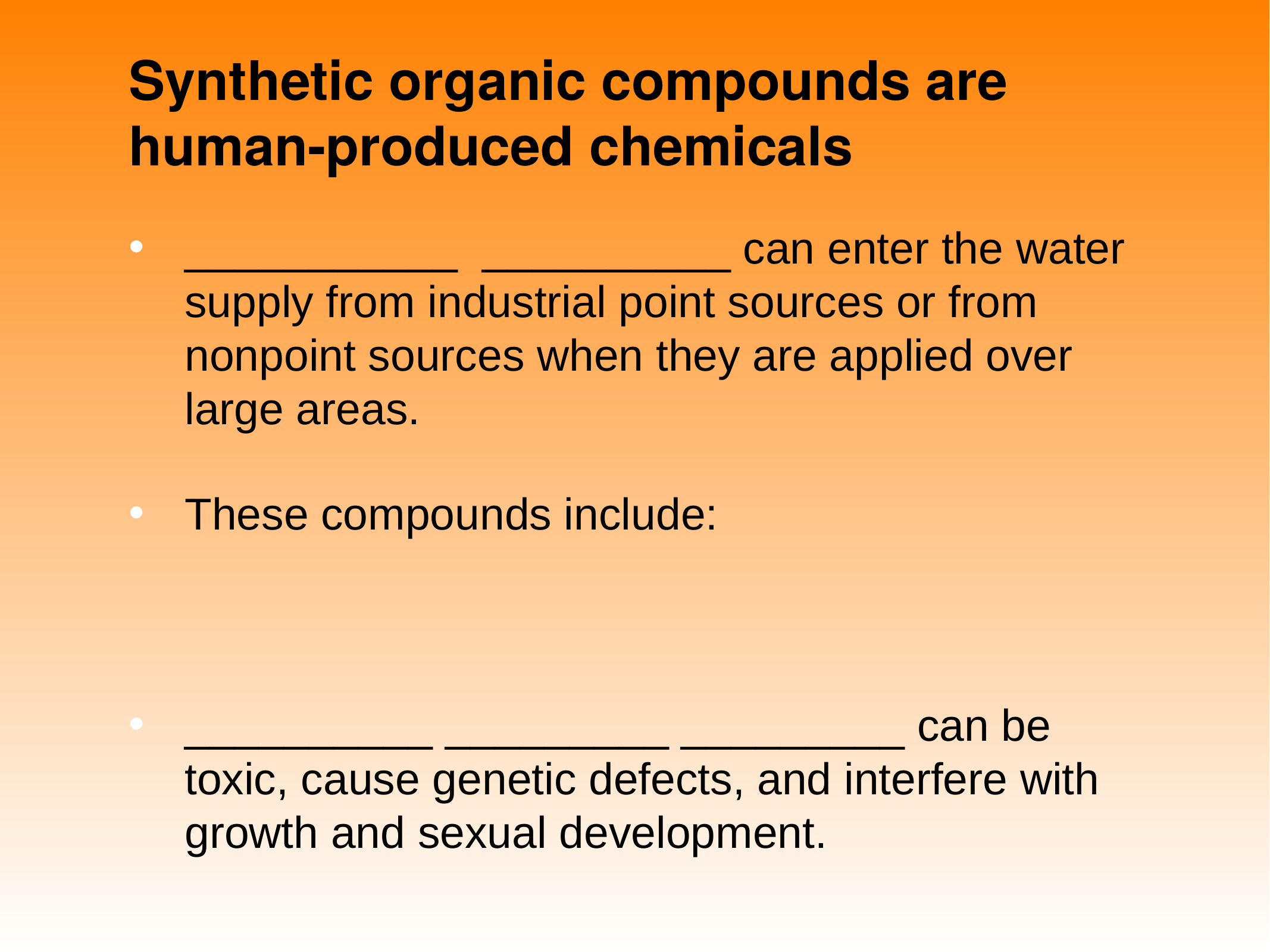

# Synthetic organic compounds are human-produced chemicals
___________  __________ can enter the water supply from industrial point sources or from nonpoint sources when they are applied over large areas.
These compounds include:

__________ _________ _________ can be toxic, cause genetic defects, and interfere with growth and sexual development.